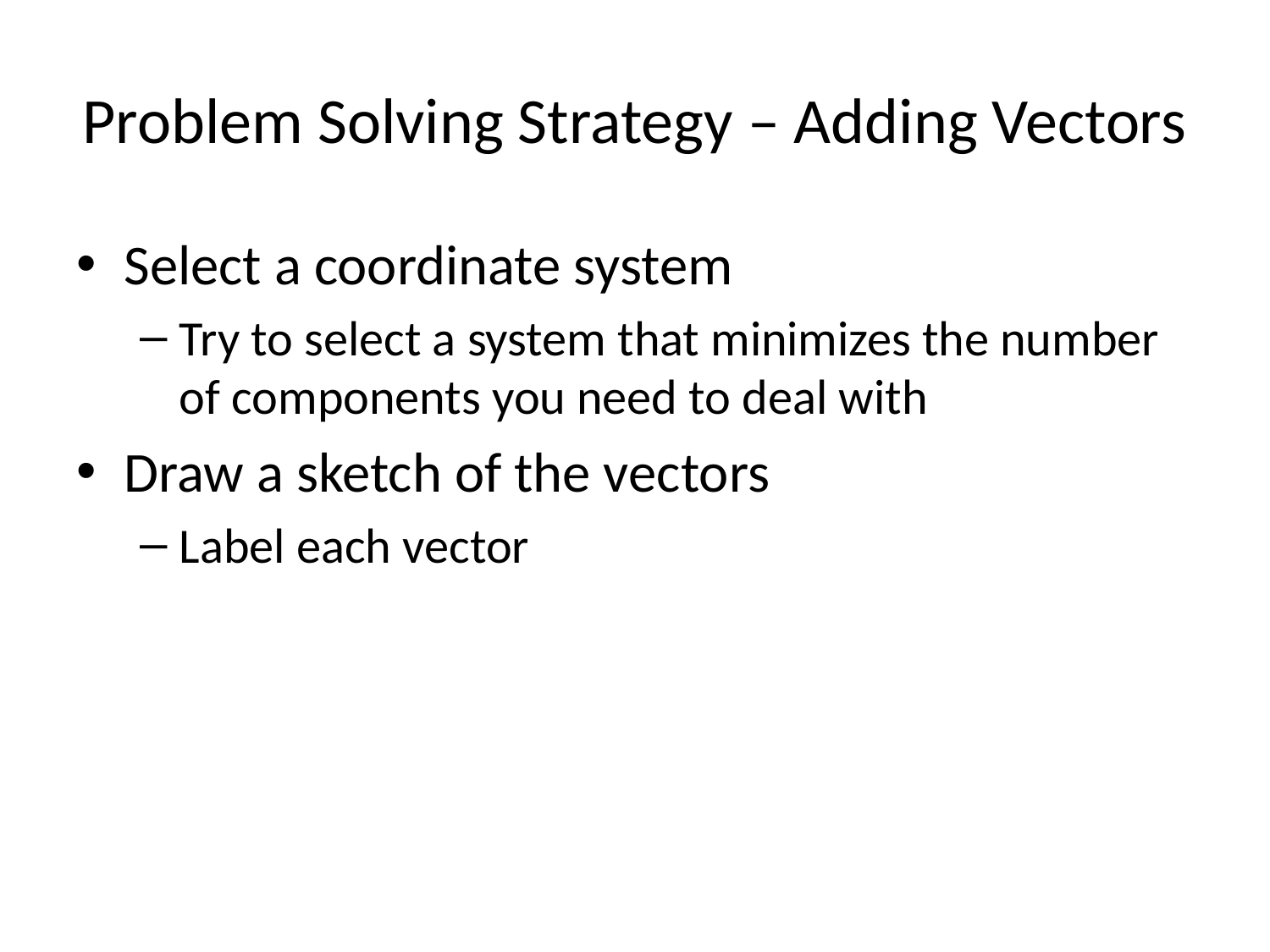

# Problem Solving Strategy – Adding Vectors
Select a coordinate system
Try to select a system that minimizes the number of components you need to deal with
Draw a sketch of the vectors
Label each vector